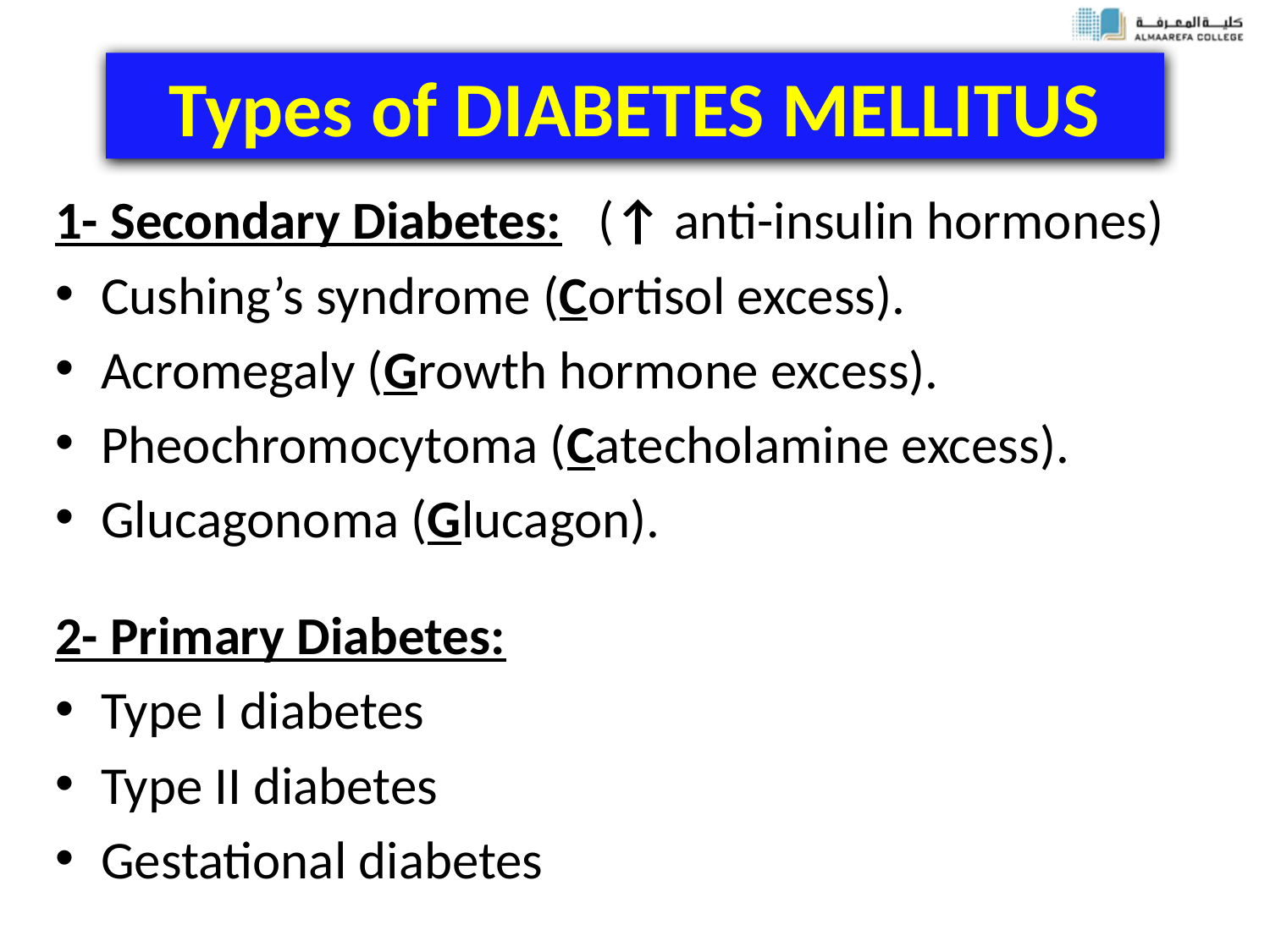

# Types of DIABETES MELLITUS
1- Secondary Diabetes:   (↑ anti-insulin hormones)
Cushing’s syndrome (Cortisol excess).
Acromegaly (Growth hormone excess).
Pheochromocytoma (Catecholamine excess).
Glucagonoma (Glucagon).

2- Primary Diabetes:
Type I diabetes
Type II diabetes
Gestational diabetes